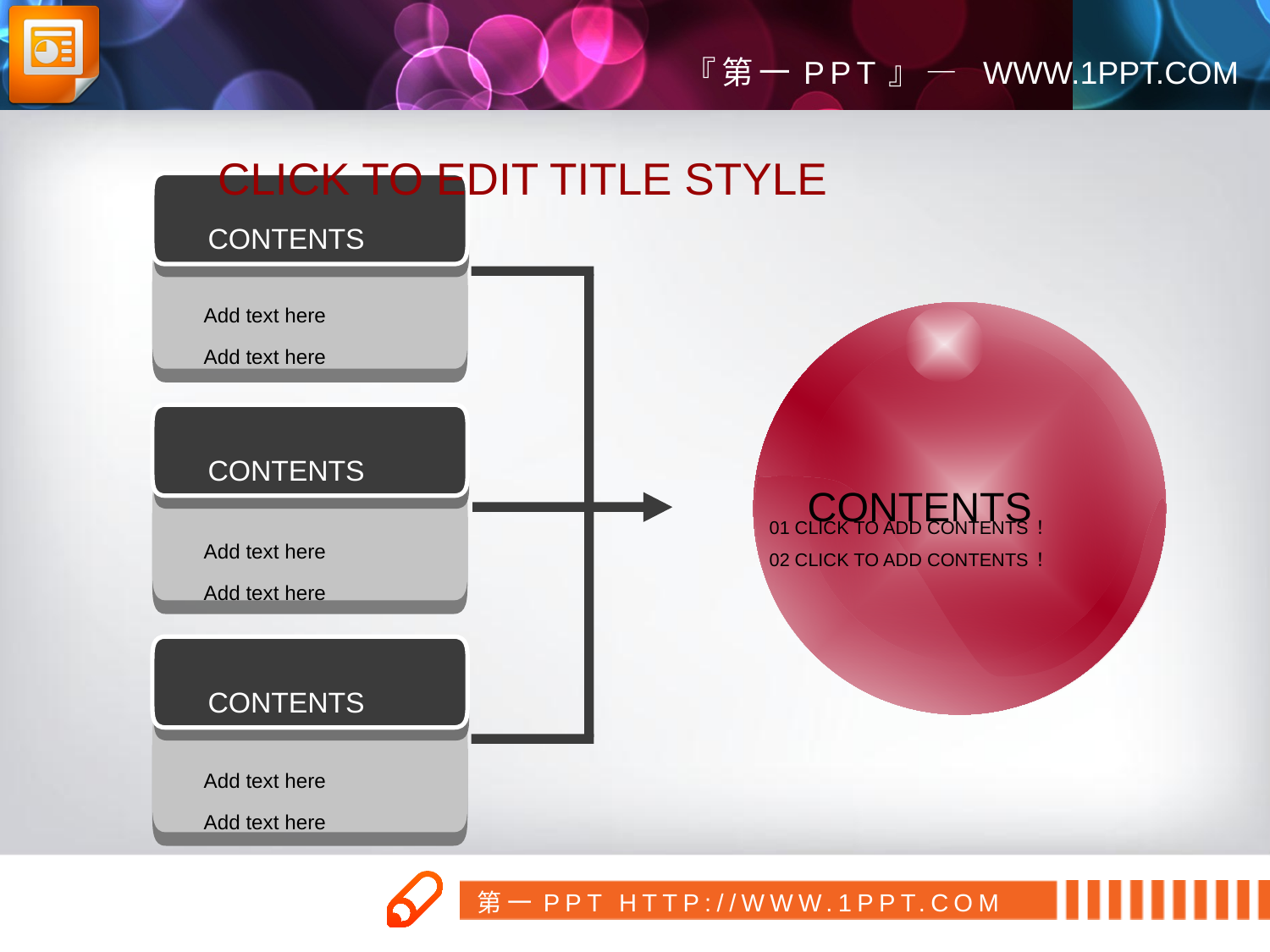

CLICK TO EDIT TITLE STYLE

CONTENTS

Add text here
Add text here

CONTENTS

01 CLICK TO ADD CONTENTS！
02 CLICK TO ADD CONTENTS！

CONTENTS

Add text here
Add text here

CONTENTS

Add text here
Add text here